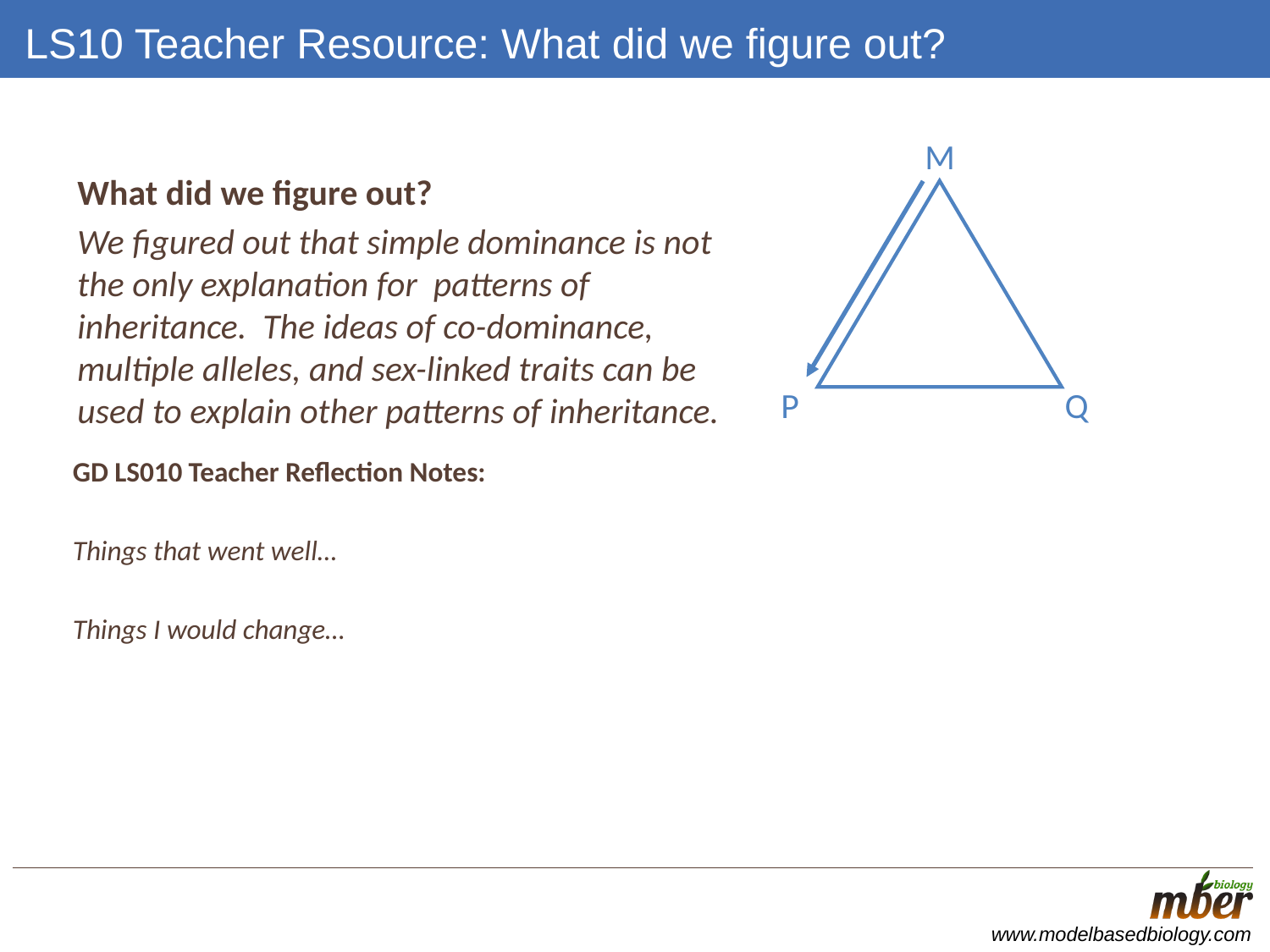

# LS10 Teacher Resource: What did we figure out?
M

Q
P
What did we figure out?
We figured out that simple dominance is not the only explanation for  patterns of inheritance.  The ideas of co-dominance, multiple alleles, and sex-linked traits can be used to explain other patterns of inheritance.

GD LS010 Teacher Reflection Notes:

Things that went well…

Things I would change…